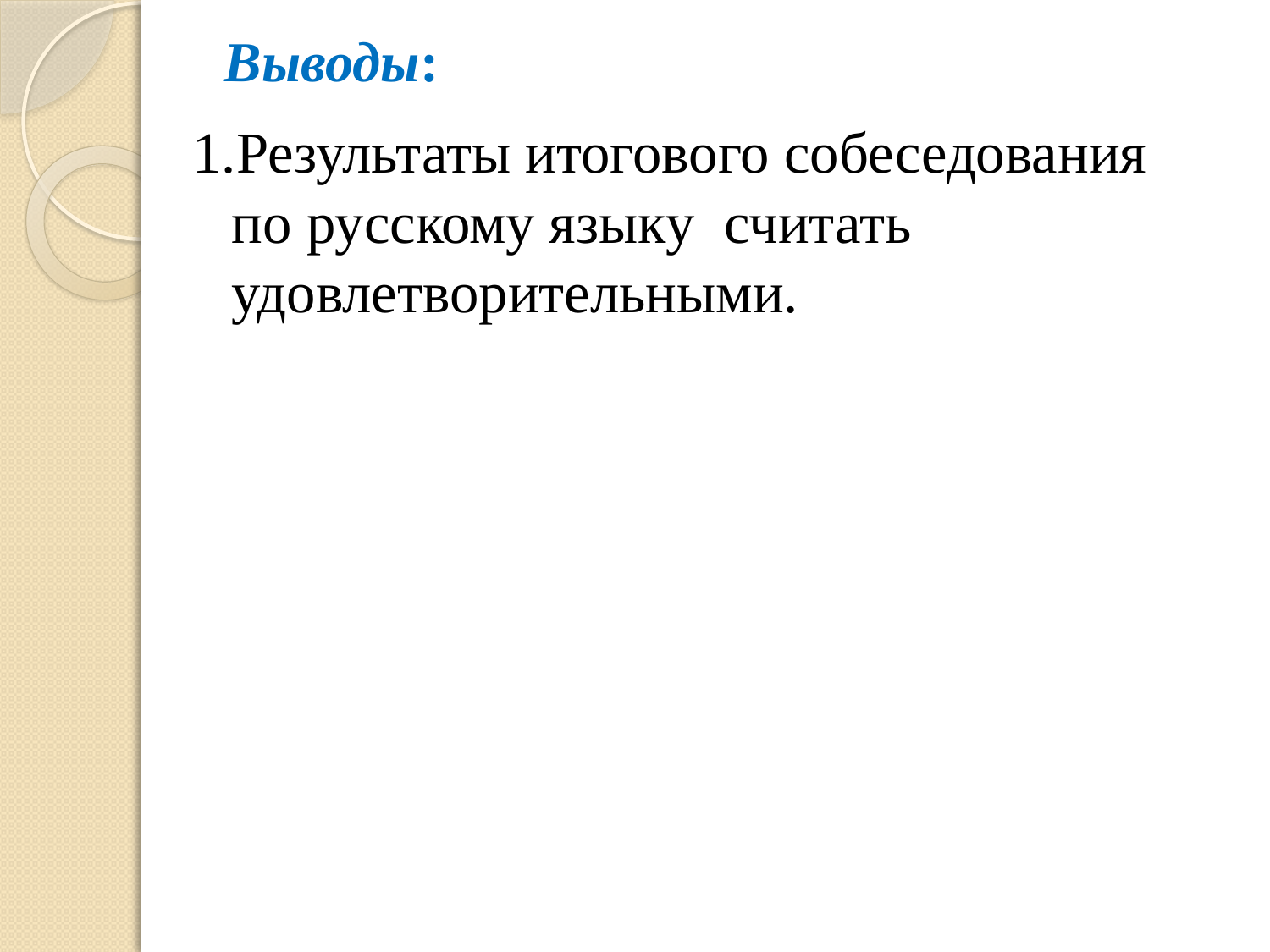

# Выводы:
1.Результаты итогового собеседования по русскому языку  считать удовлетворительными.